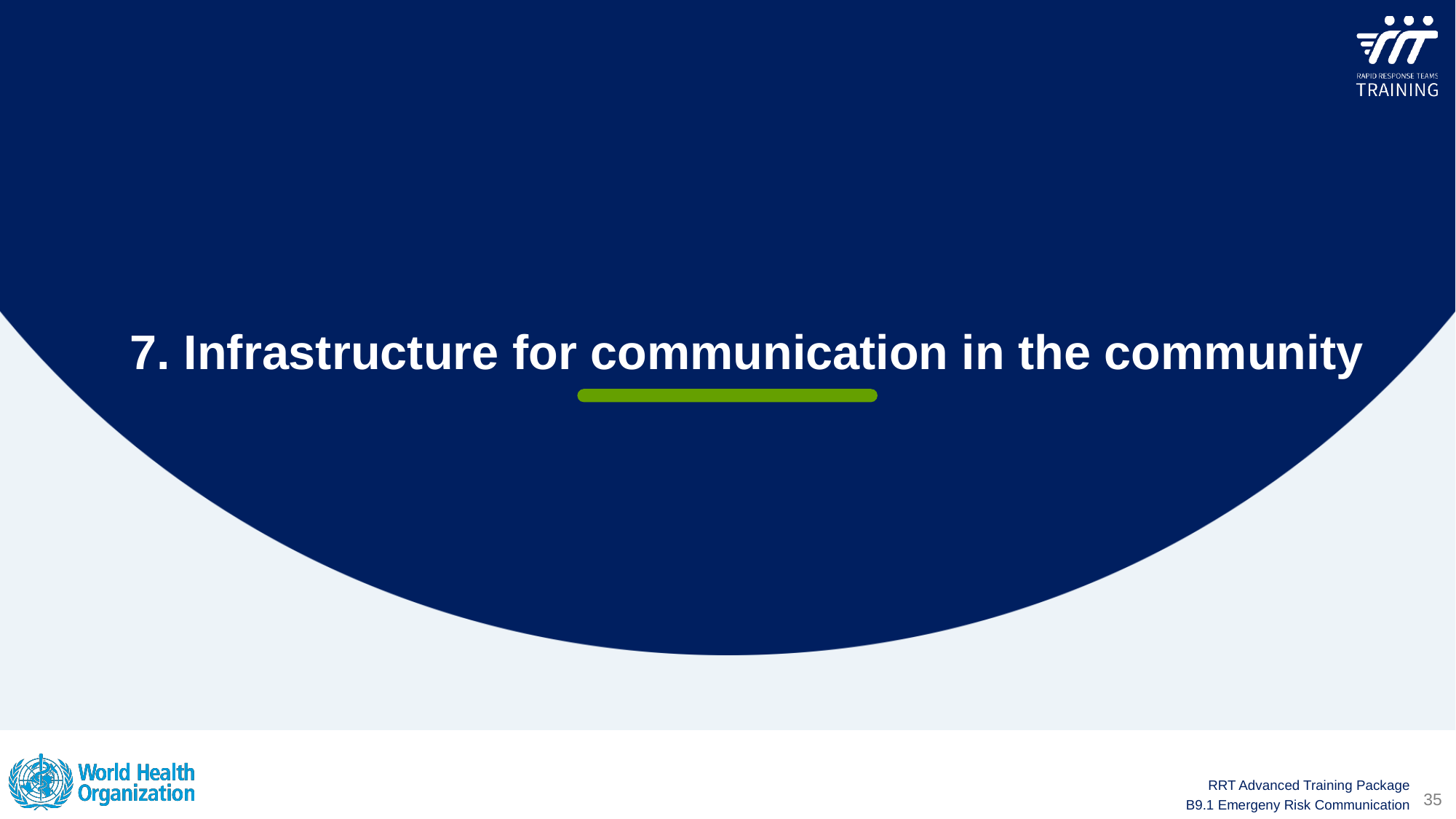

7. Infrastructure for communication in the community